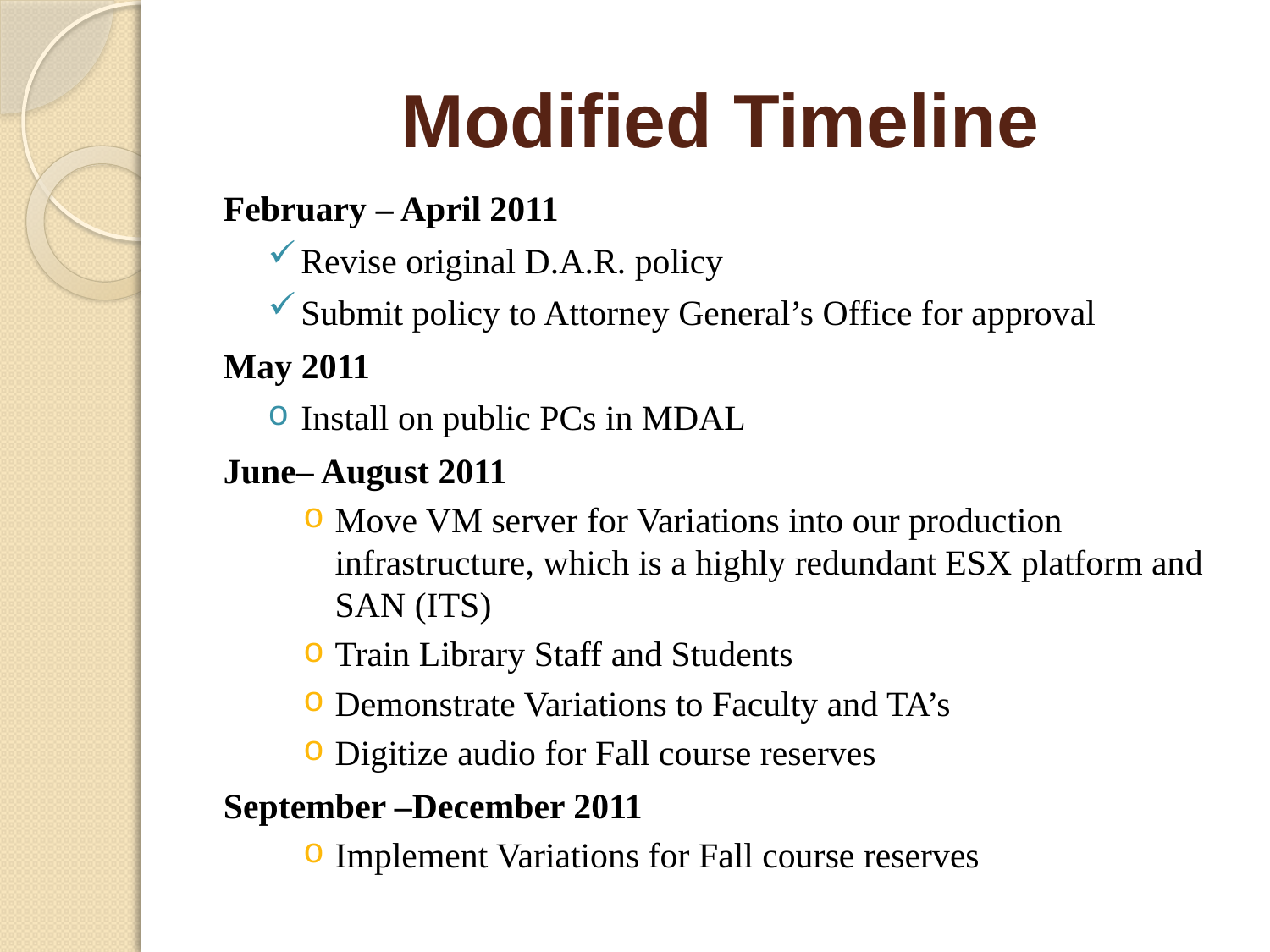

# Modified Timeline
February – April 2011
Revise original D.A.R. policy
Submit policy to Attorney General’s Office for approval
May 2011
Install on public PCs in MDAL
June– August 2011
Move VM server for Variations into our production infrastructure, which is a highly redundant ESX platform and SAN (ITS)
Train Library Staff and Students
Demonstrate Variations to Faculty and TA’s
Digitize audio for Fall course reserves
September –December 2011
Implement Variations for Fall course reserves